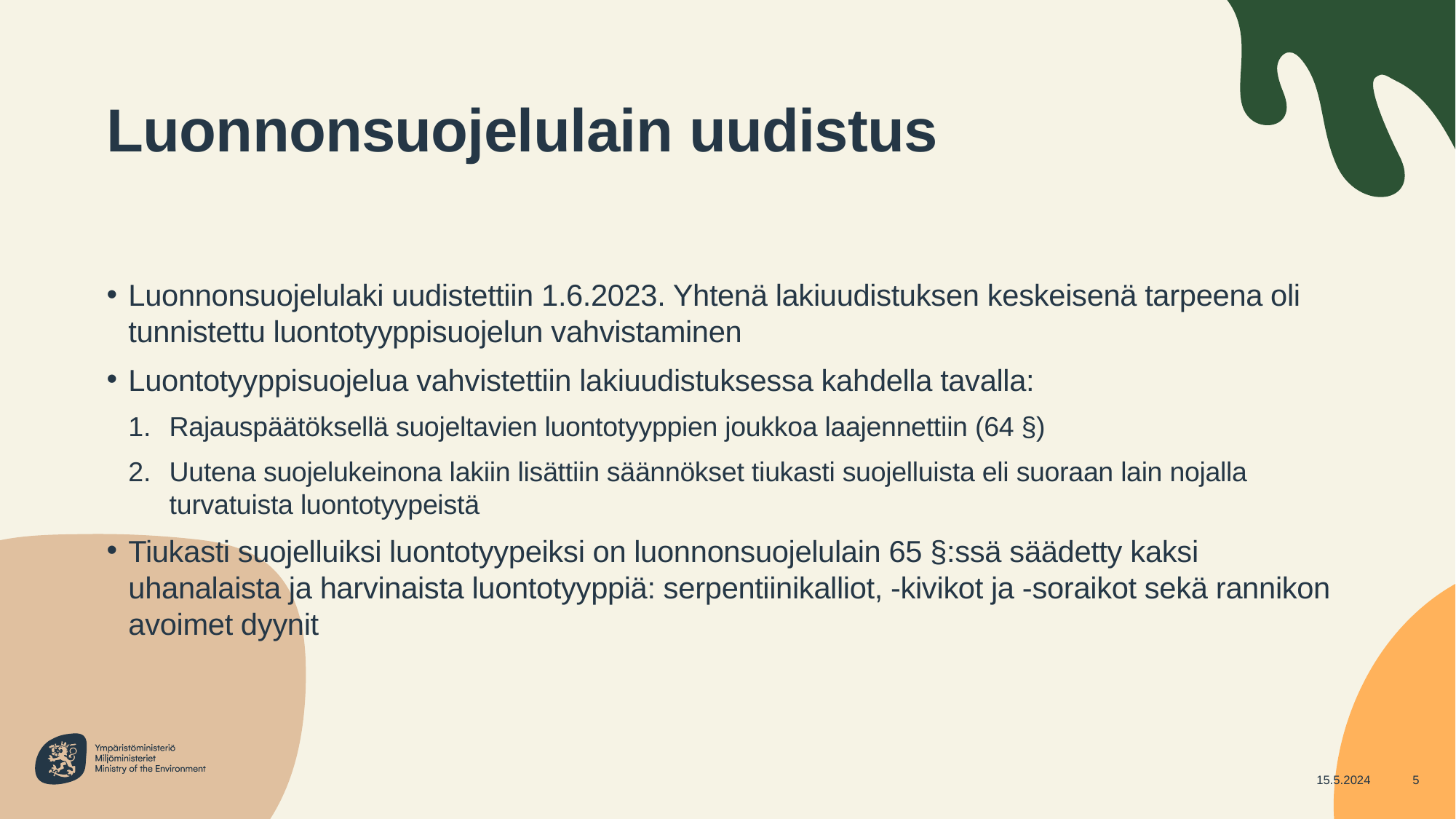

# Luonnonsuojelulain uudistus
Luonnonsuojelulaki uudistettiin 1.6.2023. Yhtenä lakiuudistuksen keskeisenä tarpeena oli tunnistettu luontotyyppisuojelun vahvistaminen
Luontotyyppisuojelua vahvistettiin lakiuudistuksessa kahdella tavalla:
Rajauspäätöksellä suojeltavien luontotyyppien joukkoa laajennettiin (64 §)
Uutena suojelukeinona lakiin lisättiin säännökset tiukasti suojelluista eli suoraan lain nojalla turvatuista luontotyypeistä
Tiukasti suojelluiksi luontotyypeiksi on luonnonsuojelulain 65 §:ssä säädetty kaksi uhanalaista ja harvinaista luontotyyppiä: serpentiinikalliot, -kivikot ja -soraikot sekä rannikon avoimet dyynit
15.5.2024
5